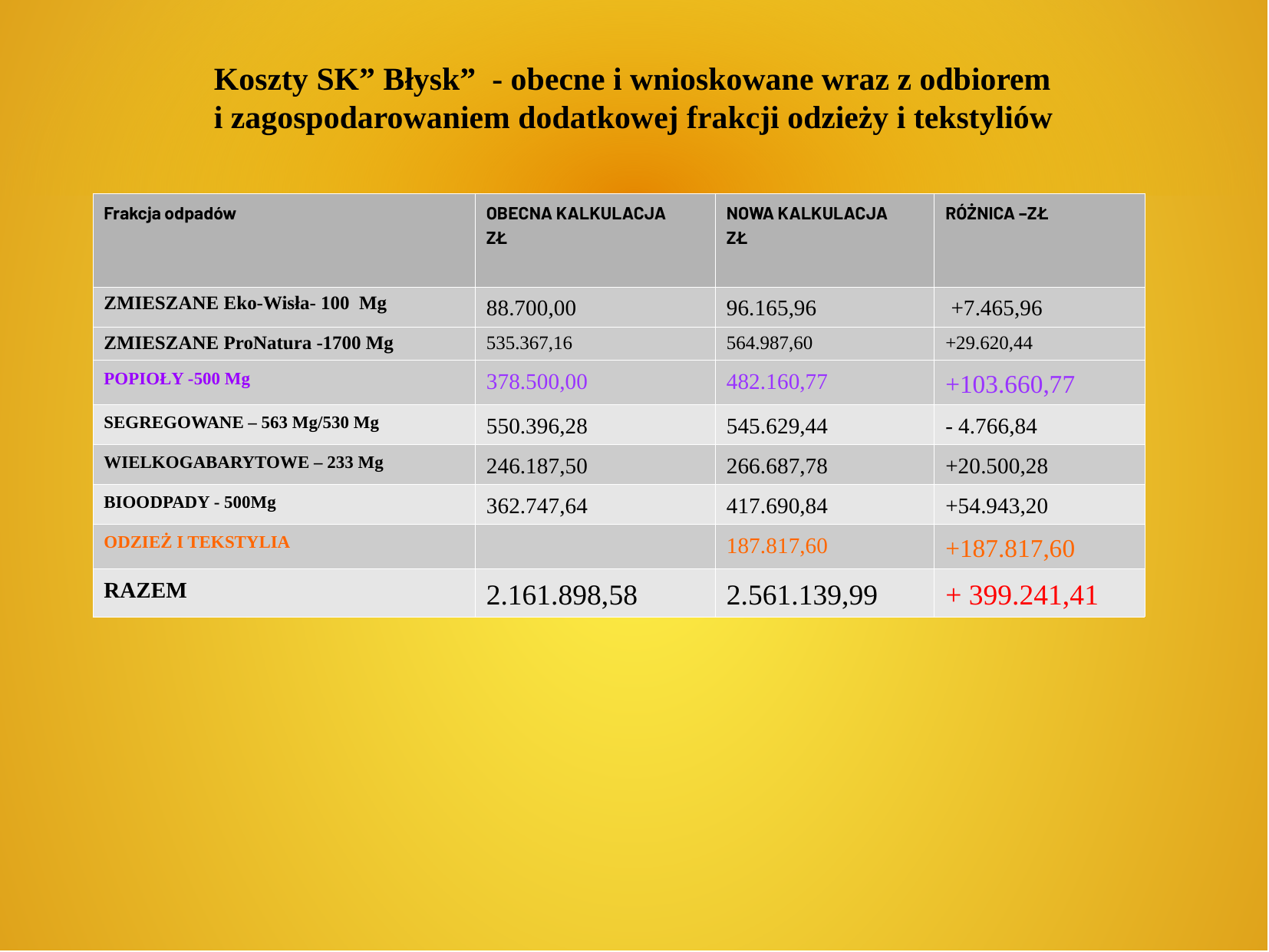

Koszty SK” Błysk”  - obecne i wnioskowane wraz z odbiorem
i zagospodarowaniem dodatkowej frakcji odzieży i tekstyliów

| Frakcja odpadów | OBECNA KALKULACJA ZŁ | NOWA KALKULACJA ZŁ | RÓŻNICA –ZŁ |
| --- | --- | --- | --- |
| ZMIESZANE Eko-Wisła- 100 Mg | 88.700,00 | 96.165,96 | +7.465,96 |
| ZMIESZANE ProNatura -1700 Mg | 535.367,16 | 564.987,60 | +29.620,44 |
| POPIOŁY -500 Mg | 378.500,00 | 482.160,77 | +103.660,77 |
| SEGREGOWANE – 563 Mg/530 Mg | 550.396,28 | 545.629,44 | - 4.766,84 |
| WIELKOGABARYTOWE – 233 Mg | 246.187,50 | 266.687,78 | +20.500,28 |
| BIOODPADY - 500Mg | 362.747,64 | 417.690,84 | +54.943,20 |
| ODZIEŻ I TEKSTYLIA |  | 187.817,60 | +187.817,60 |
| RAZEM | 2.161.898,58 | 2.561.139,99 | + 399.241,41 |